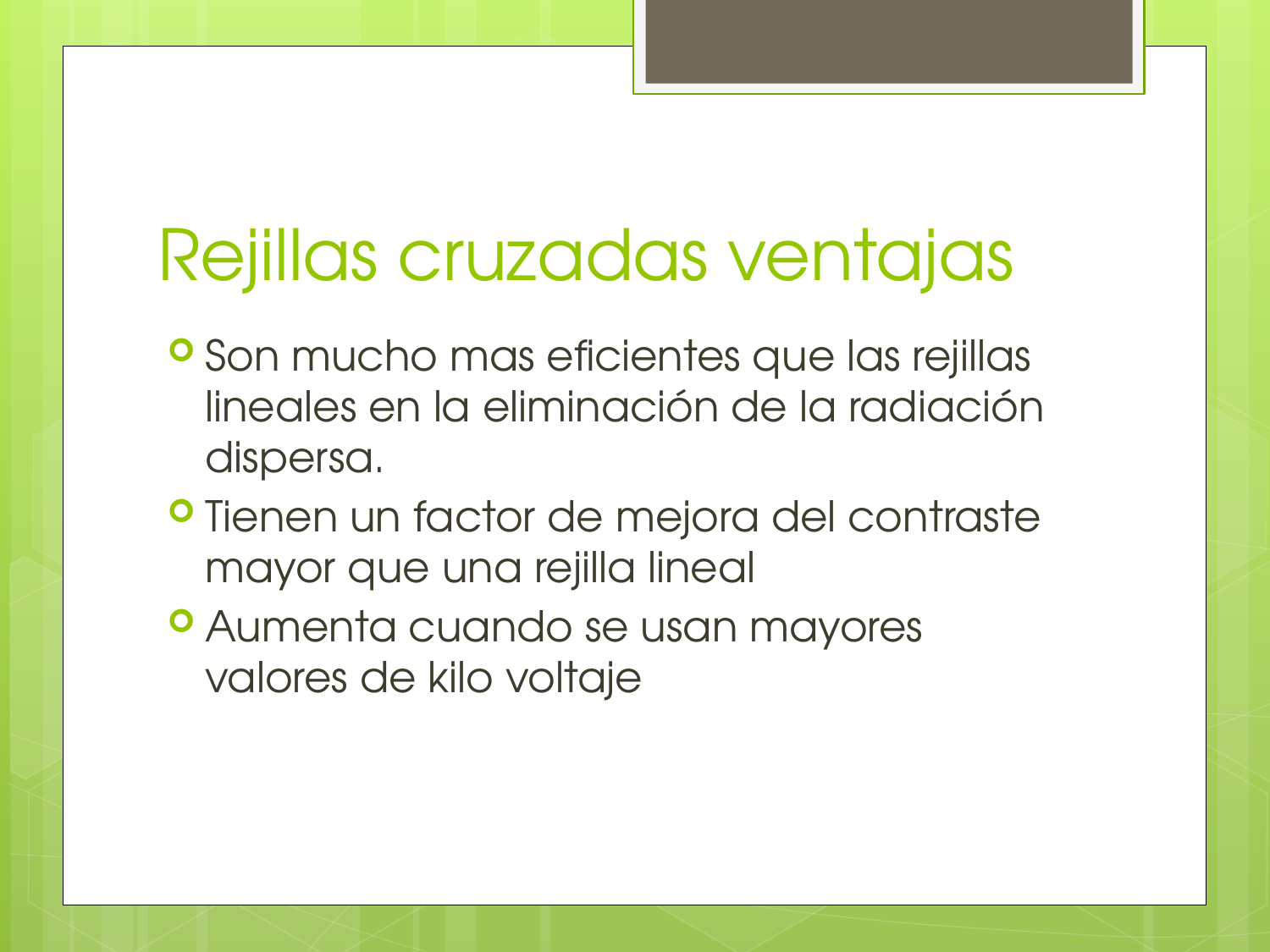

# Rejillas cruzadas ventajas
Son mucho mas eficientes que las rejillas lineales en la eliminación de la radiación dispersa.
Tienen un factor de mejora del contraste mayor que una rejilla lineal
Aumenta cuando se usan mayores valores de kilo voltaje